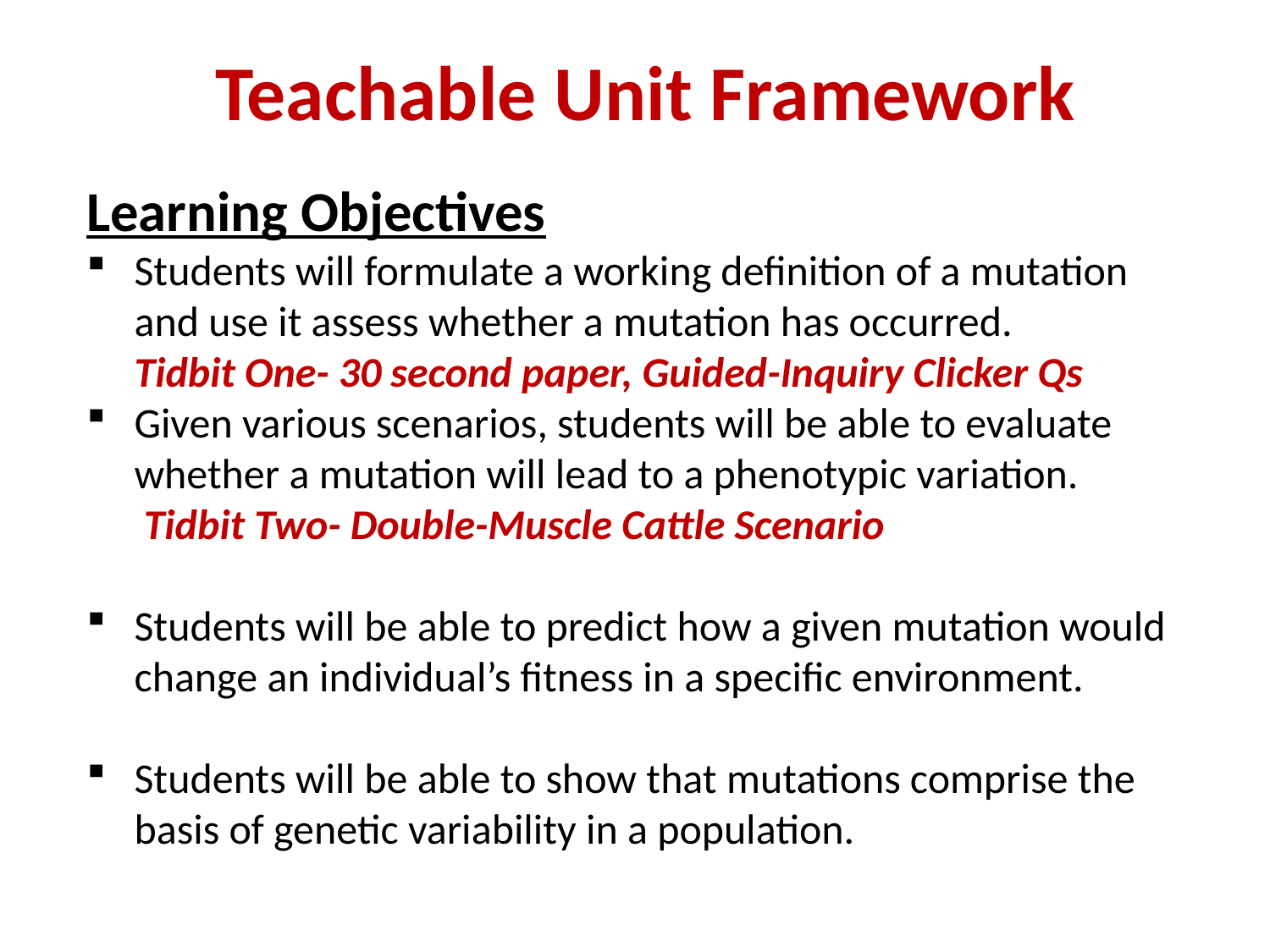

# Teachable Unit Framework
Learning Objectives
Students will formulate a working definition of a mutation and use it assess whether a mutation has occurred.
     Tidbit One- 30 second paper, Guided-Inquiry Clicker Qs
Given various scenarios, students will be able to evaluate whether a mutation will lead to a phenotypic variation.
      Tidbit Two- Double-Muscle Cattle Scenario

Students will be able to predict how a given mutation would change an individual’s fitness in a specific environment.

Students will be able to show that mutations comprise the basis of genetic variability in a population.